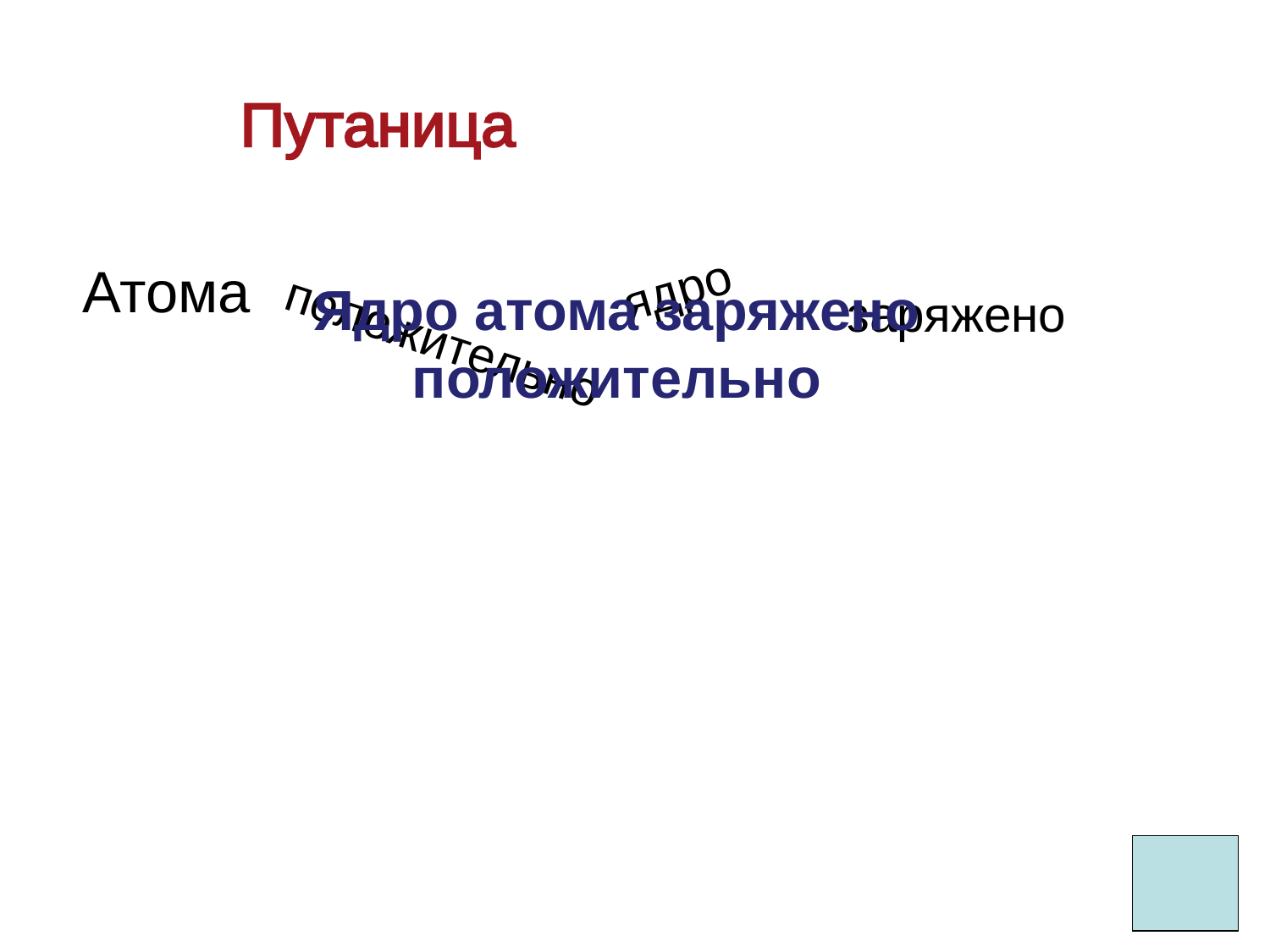

Путаница
ядро
Атома
Ядро атома заряжено положительно
заряжено

положительно